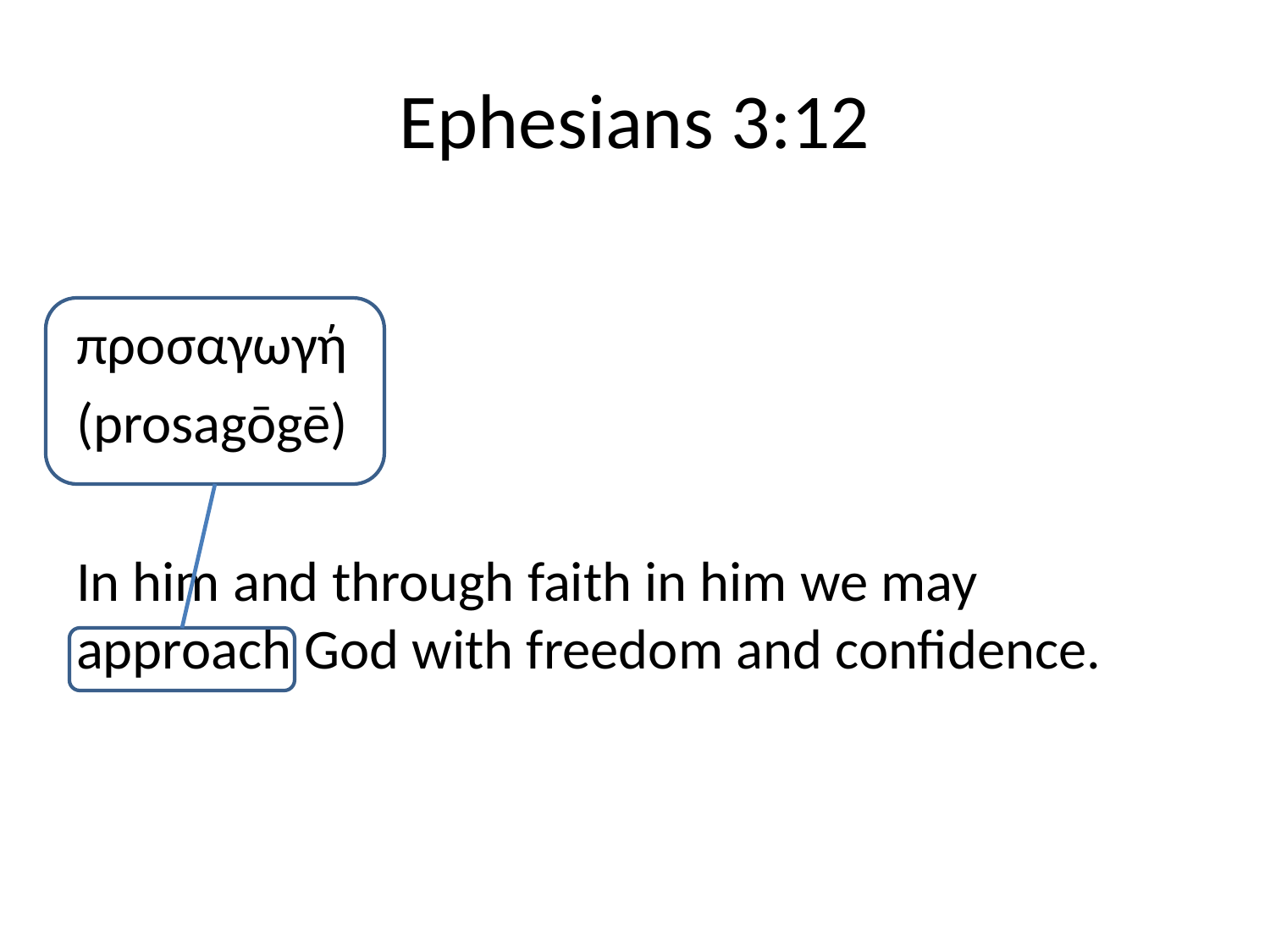

# Ephesians 3:12

προσαγωγή
(prosagōgē)

In him and through faith in him we may approach God with freedom and confidence.